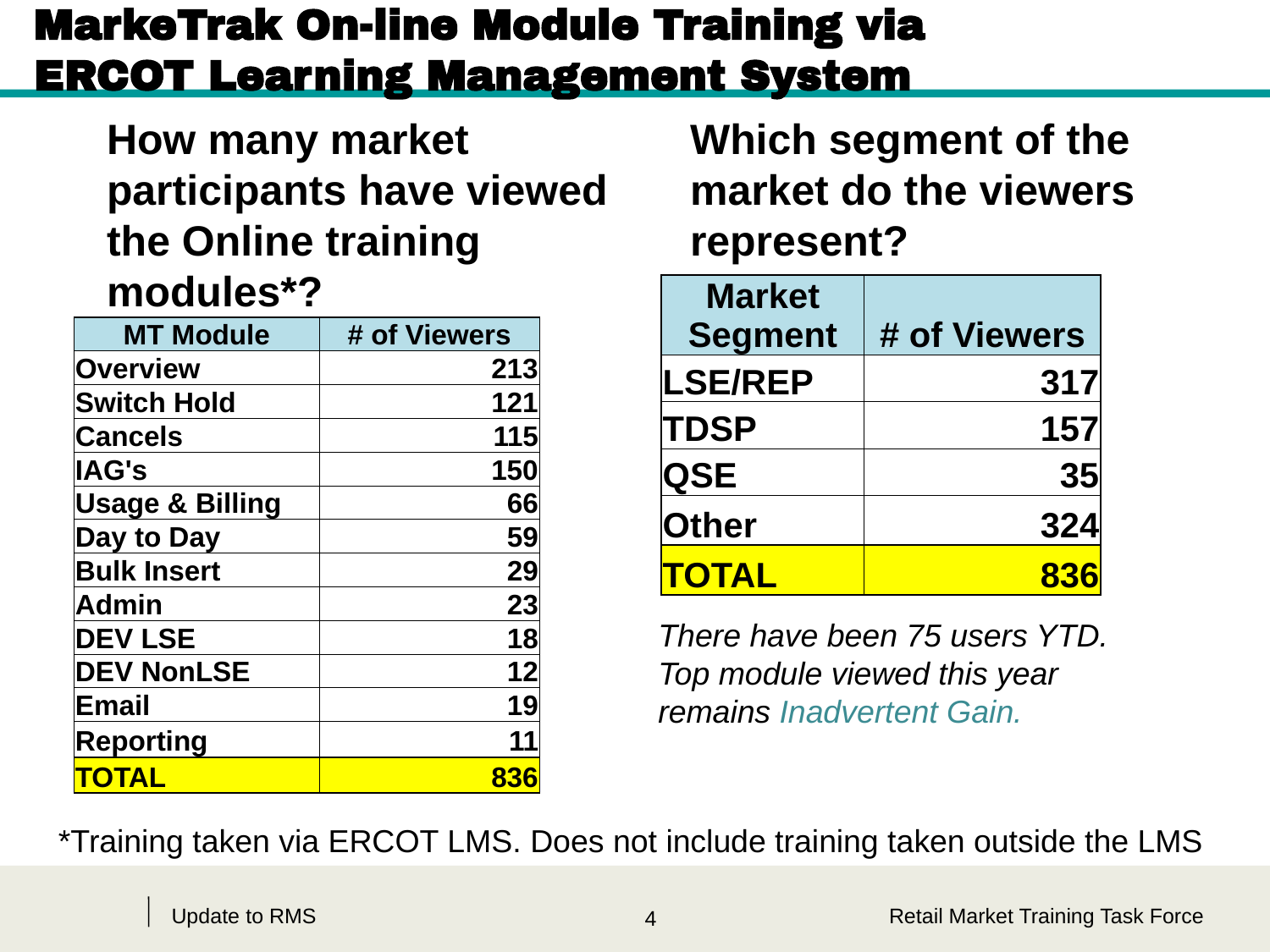

# MarkeTrak On-line Module Training via ERCOT Learning Management System
How many market participants have viewed the Online training modules*?

Which segment of the   market do the viewers represent?

| Market Segment | # of Viewers |
| --- | --- |
| LSE/REP | 317 |
| TDSP | 157 |
| QSE | 35 |
| Other | 324 |
| TOTAL | 836 |
| MT Module | # of Viewers |
| --- | --- |
| Overview | 213 |
| Switch Hold | 121 |
| Cancels | 115 |
| IAG's | 150 |
| Usage & Billing | 66 |
| Day to Day | 59 |
| Bulk Insert | 29 |
| Admin | 23 |
| DEV LSE | 18 |
| DEV NonLSE | 12 |
| Email | 19 |
| Reporting | 11 |
| TOTAL | 836 |
There have been 75 users YTD.  Top module viewed this year remains Inadvertent Gain.
*Training taken via ERCOT LMS. Does not include training taken outside the LMS

Update to RMS
Retail Market Training Task Force